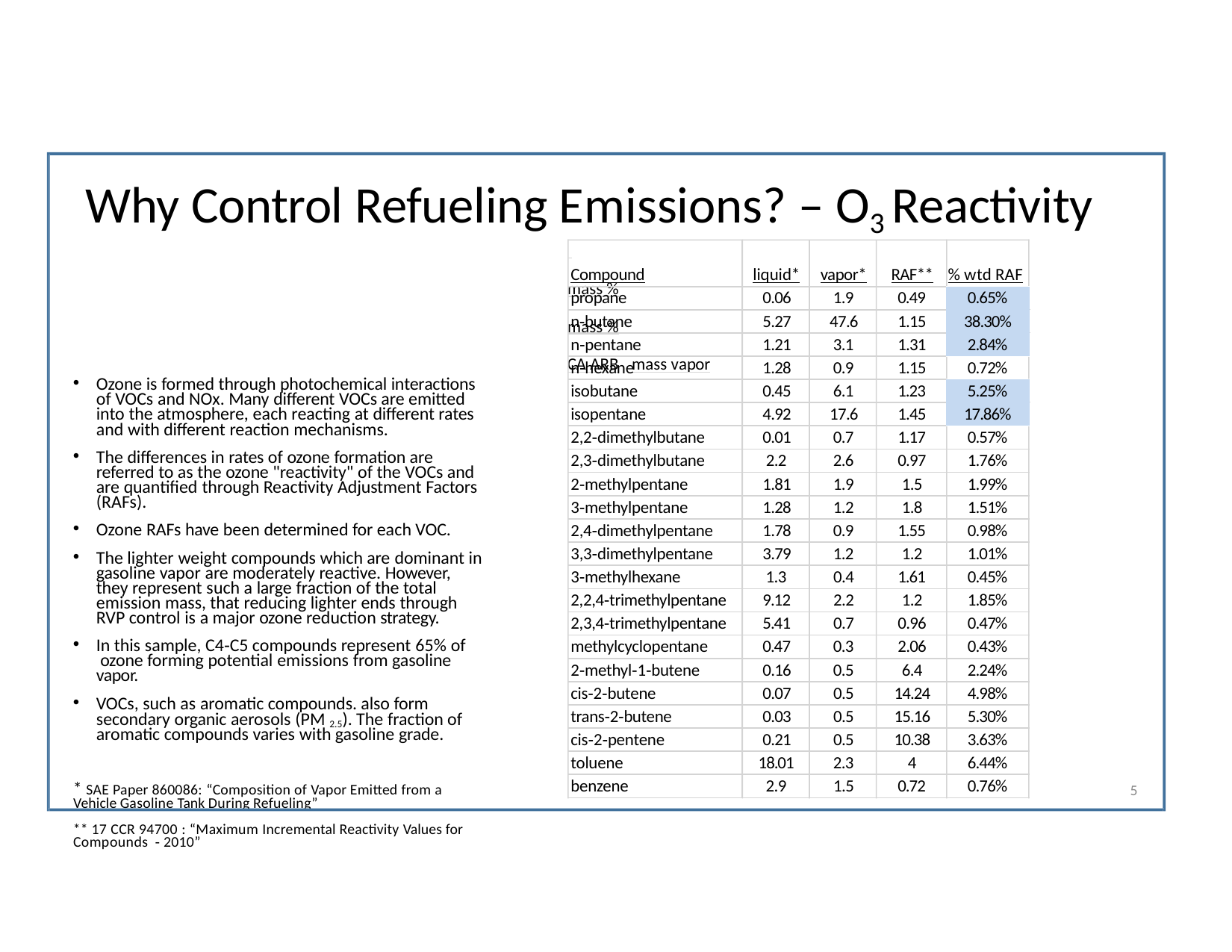

# Why Control Refueling Emissions? – O3 Reactivity
 	mass %	mass %	CA ARB   mass vapor
Ozone is formed through photochemical interactions  of VOCs and NOx. Many different VOCs are emitted  into the atmosphere, each reacting at different rates  and with different reaction mechanisms.
The differences in rates of ozone formation are  referred to as the ozone "reactivity" of the VOCs and  are quantified through Reactivity Adjustment Factors  (RAFs).
Ozone RAFs have been determined for each VOC.
The lighter weight compounds which are dominant in  gasoline vapor are moderately reactive. However,  they represent such a large fraction of the total  emission mass, that reducing lighter ends through  RVP control is a major ozone reduction strategy.
In this sample, C4‐C5 compounds represent 65% of  ozone forming potential emissions from gasoline  vapor.
VOCs, such as aromatic compounds. also form  secondary organic aerosols (PM 2.5). The fraction of  aromatic compounds varies with gasoline grade.

* SAE Paper 860086: “Composition of Vapor Emitted from a  Vehicle Gasoline Tank During Refueling”
** 17 CCR 94700 : “Maximum Incremental Reactivity Values for  Compounds ‐ 2010”

| Compound | liquid\* | vapor\* | RAF\*\* | % wtd RAF |
| --- | --- | --- | --- | --- |
| propane | 0.06 | 1.9 | 0.49 | 0.65% |
| n‐butane | 5.27 | 47.6 | 1.15 | 38.30% |
| n‐pentane | 1.21 | 3.1 | 1.31 | 2.84% |
| n‐hexane | 1.28 | 0.9 | 1.15 | 0.72% |
| isobutane | 0.45 | 6.1 | 1.23 | 5.25% |
| isopentane | 4.92 | 17.6 | 1.45 | 17.86% |
| 2,2‐dimethylbutane | 0.01 | 0.7 | 1.17 | 0.57% |
| 2,3‐dimethylbutane | 2.2 | 2.6 | 0.97 | 1.76% |
| 2‐methylpentane | 1.81 | 1.9 | 1.5 | 1.99% |
| 3‐methylpentane | 1.28 | 1.2 | 1.8 | 1.51% |
| 2,4‐dimethylpentane | 1.78 | 0.9 | 1.55 | 0.98% |
| 3,3‐dimethylpentane | 3.79 | 1.2 | 1.2 | 1.01% |
| 3‐methylhexane | 1.3 | 0.4 | 1.61 | 0.45% |
| 2,2,4‐trimethylpentane | 9.12 | 2.2 | 1.2 | 1.85% |
| 2,3,4‐trimethylpentane | 5.41 | 0.7 | 0.96 | 0.47% |
| methylcyclopentane | 0.47 | 0.3 | 2.06 | 0.43% |
| 2‐methyl‐1‐butene | 0.16 | 0.5 | 6.4 | 2.24% |
| cis‐2‐butene | 0.07 | 0.5 | 14.24 | 4.98% |
| trans‐2‐butene | 0.03 | 0.5 | 15.16 | 5.30% |
| cis‐2‐pentene | 0.21 | 0.5 | 10.38 | 3.63% |
| toluene | 18.01 | 2.3 | 4 | 6.44% |
| benzene | 2.9 | 1.5 | 0.72 | 0.76% |

5